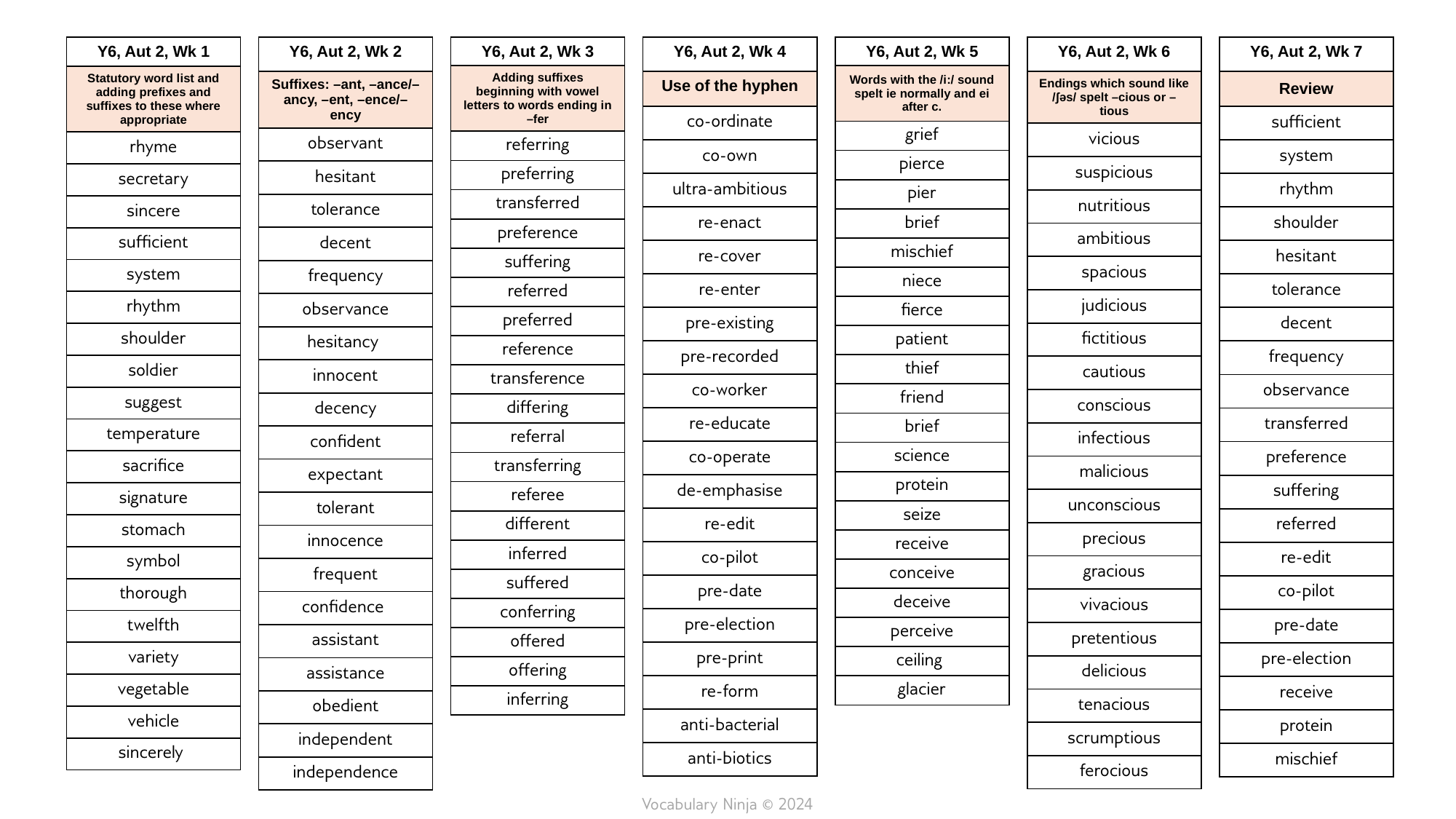

| Y6, Aut 2, Wk 6 |
| --- |
| Endings which sound like /ʃəs/ spelt –cious or –tious |
| vicious |
| suspicious |
| nutritious |
| ambitious |
| spacious |
| judicious |
| fictitious |
| cautious |
| conscious |
| infectious |
| malicious |
| unconscious |
| precious |
| gracious |
| vivacious |
| pretentious |
| delicious |
| tenacious |
| scrumptious |
| ferocious |
| Y6, Aut 2, Wk 4 |
| --- |
| Use of the hyphen |
| co-ordinate |
| co-own |
| ultra-ambitious |
| re-enact |
| re-cover |
| re-enter |
| pre-existing |
| pre-recorded |
| co-worker |
| re-educate |
| co-operate |
| de-emphasise |
| re-edit |
| co-pilot |
| pre-date |
| pre-election |
| pre-print |
| re-form |
| anti-bacterial |
| anti-biotics |
| Y6, Aut 2, Wk 7 |
| --- |
| Review |
| sufficient |
| system |
| rhythm |
| shoulder |
| hesitant |
| tolerance |
| decent |
| frequency |
| observance |
| transferred |
| preference |
| suffering |
| referred |
| re-edit |
| co-pilot |
| pre-date |
| pre-election |
| receive |
| protein |
| mischief |
| Y6, Aut 2, Wk 3 |
| --- |
| Adding suffixes beginning with vowel letters to words ending in –fer |
| referring |
| preferring |
| transferred |
| preference |
| suffering |
| referred |
| preferred |
| reference |
| transference |
| differing |
| referral |
| transferring |
| referee |
| different |
| inferred |
| suffered |
| conferring |
| offered |
| offering |
| inferring |
| Y6, Aut 2, Wk 1 |
| --- |
| Statutory word list and adding prefixes and suffixes to these where appropriate |
| rhyme |
| secretary |
| sincere |
| sufficient |
| system |
| rhythm |
| shoulder |
| soldier |
| suggest |
| temperature |
| sacrifice |
| signature |
| stomach |
| symbol |
| thorough |
| twelfth |
| variety |
| vegetable |
| vehicle |
| sincerely |
| Y6, Aut 2, Wk 2 |
| --- |
| Suffixes: –ant, –ance/–ancy, –ent, –ence/–ency |
| observant |
| hesitant |
| tolerance |
| decent |
| frequency |
| observance |
| hesitancy |
| innocent |
| decency |
| confident |
| expectant |
| tolerant |
| innocence |
| frequent |
| confidence |
| assistant |
| assistance |
| obedient |
| independent |
| independence |
| Y6, Aut 2, Wk 5 |
| --- |
| Words with the /i:/ sound spelt ie normally and ei after c. |
| grief |
| pierce |
| pier |
| brief |
| mischief |
| niece |
| fierce |
| patient |
| thief |
| friend |
| brief |
| science |
| protein |
| seize |
| receive |
| conceive |
| deceive |
| perceive |
| ceiling |
| glacier |
Vocabulary Ninja © 2024